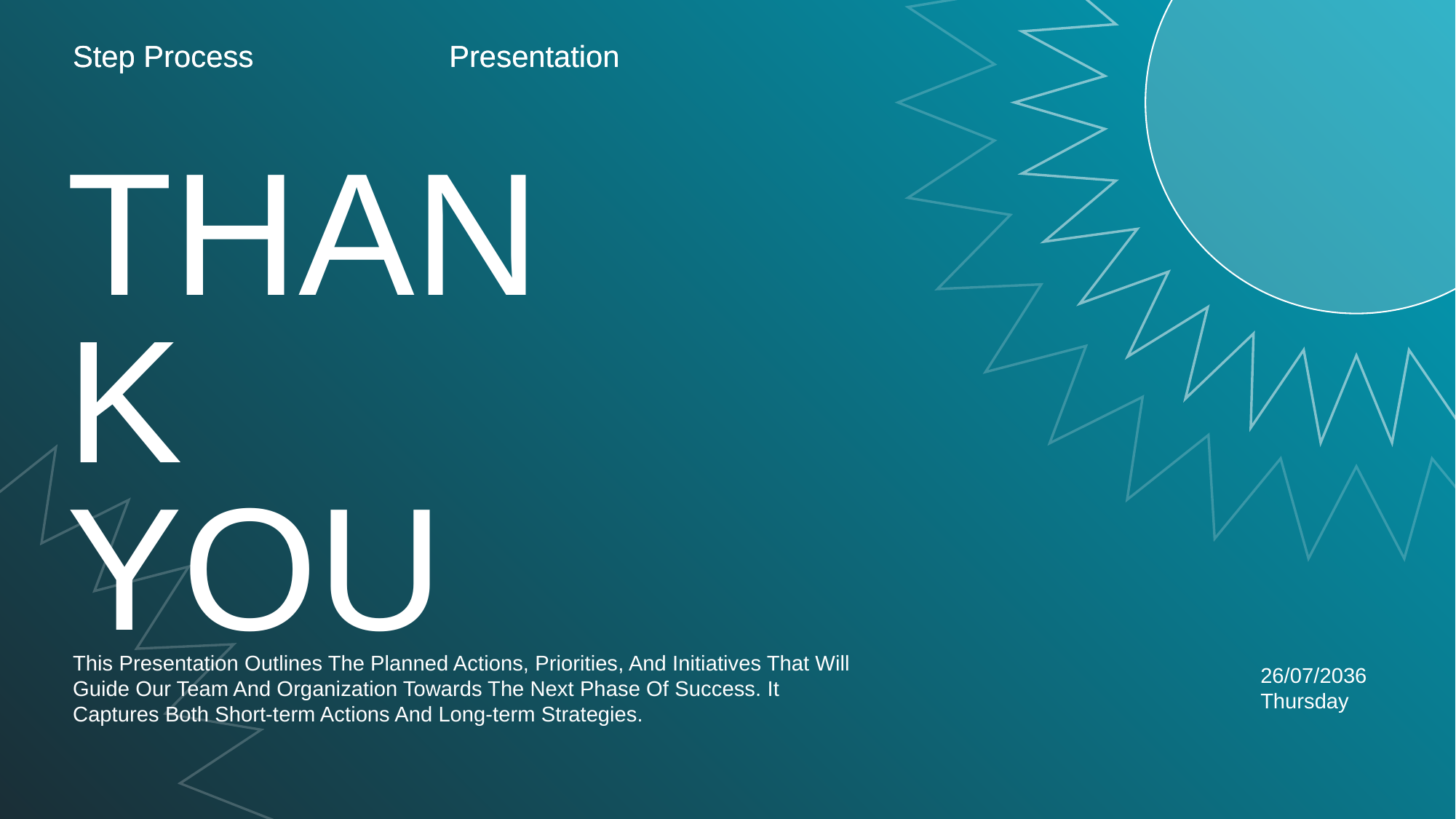

Step Process
Step Process
Presentation
Presentation
THANK YOU

This Presentation Outlines The Planned Actions, Priorities, And Initiatives That Will Guide Our Team And Organization Towards The Next Phase Of Success. It Captures Both Short-term Actions And Long-term Strategies.
26/07/2036
Thursday